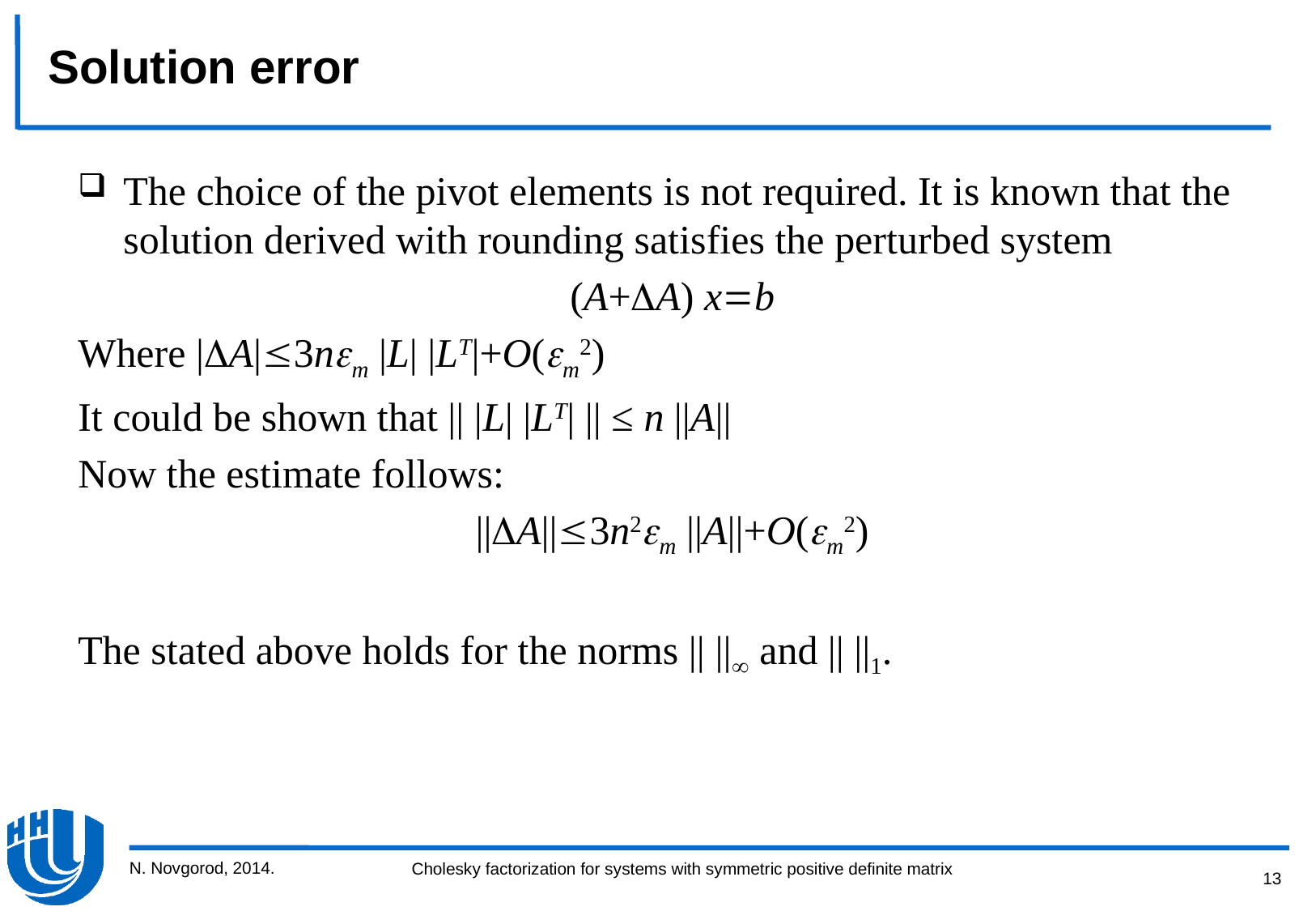

Solution error

The choice of the pivot elements is not required. It is known that the solution derived with rounding satisfies the perturbed system
(A+ΔA) x=b
Where |ΔA|≤3nεm |L| |LT|+O(εm2)
It could be shown that || |L| |LT| || ≤ n ||A||
Now the estimate follows:
||ΔA||≤3n2εm ||A||+O(εm2)

The stated above holds for the norms || ||∞ and || ||1.

N. Novgorod, 2014.
13
Cholesky factorization for systems with symmetric positive definite matrix